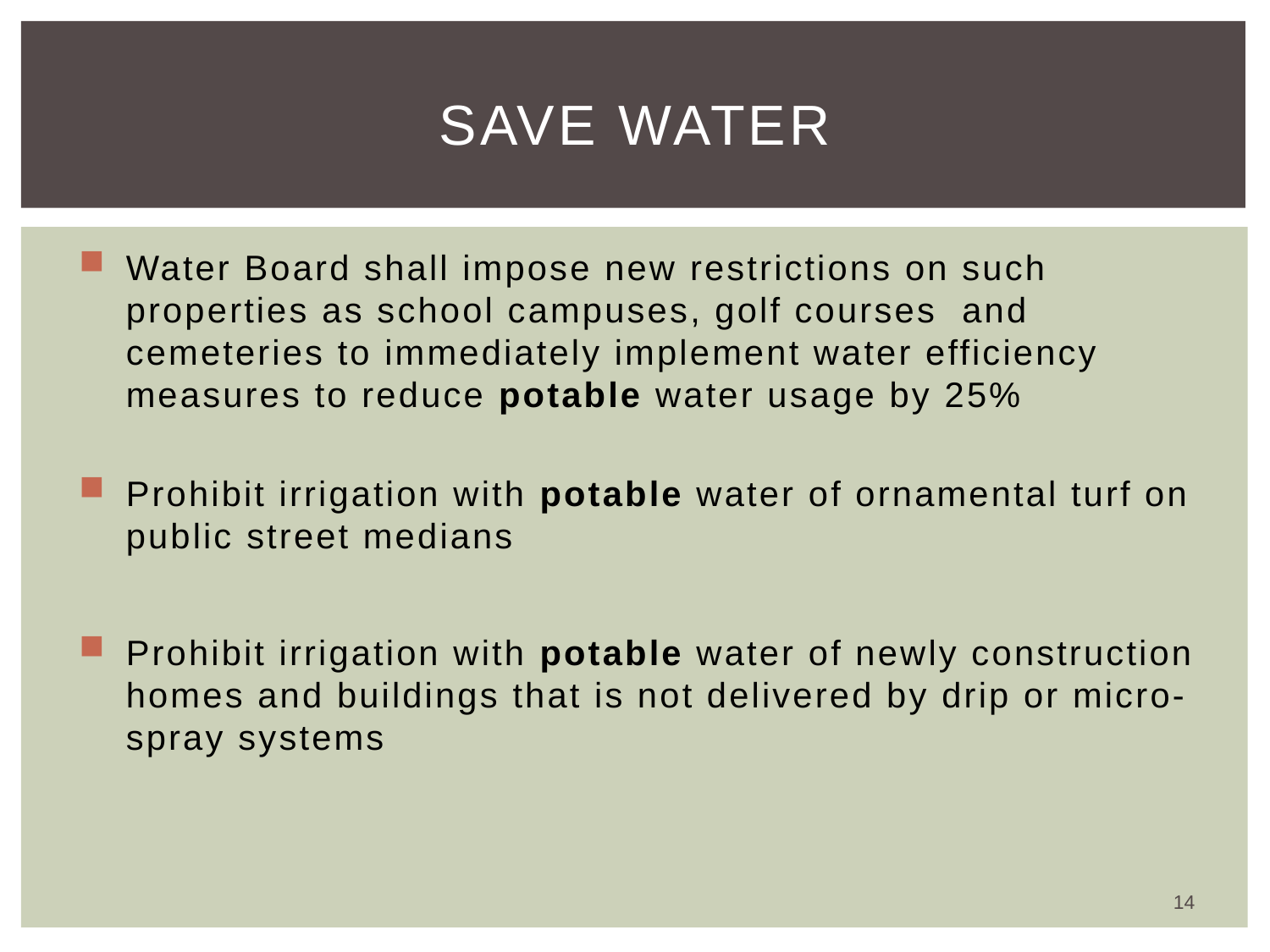

# SAVE WATER
Water Board shall impose new restrictions on such properties as school campuses, golf courses  and cemeteries to immediately implement water efficiency measures to reduce potable water usage by 25%

Prohibit irrigation with potable water of ornamental turf on public street medians

Prohibit irrigation with potable water of newly construction homes and buildings that is not delivered by drip or micro-spray systems

14